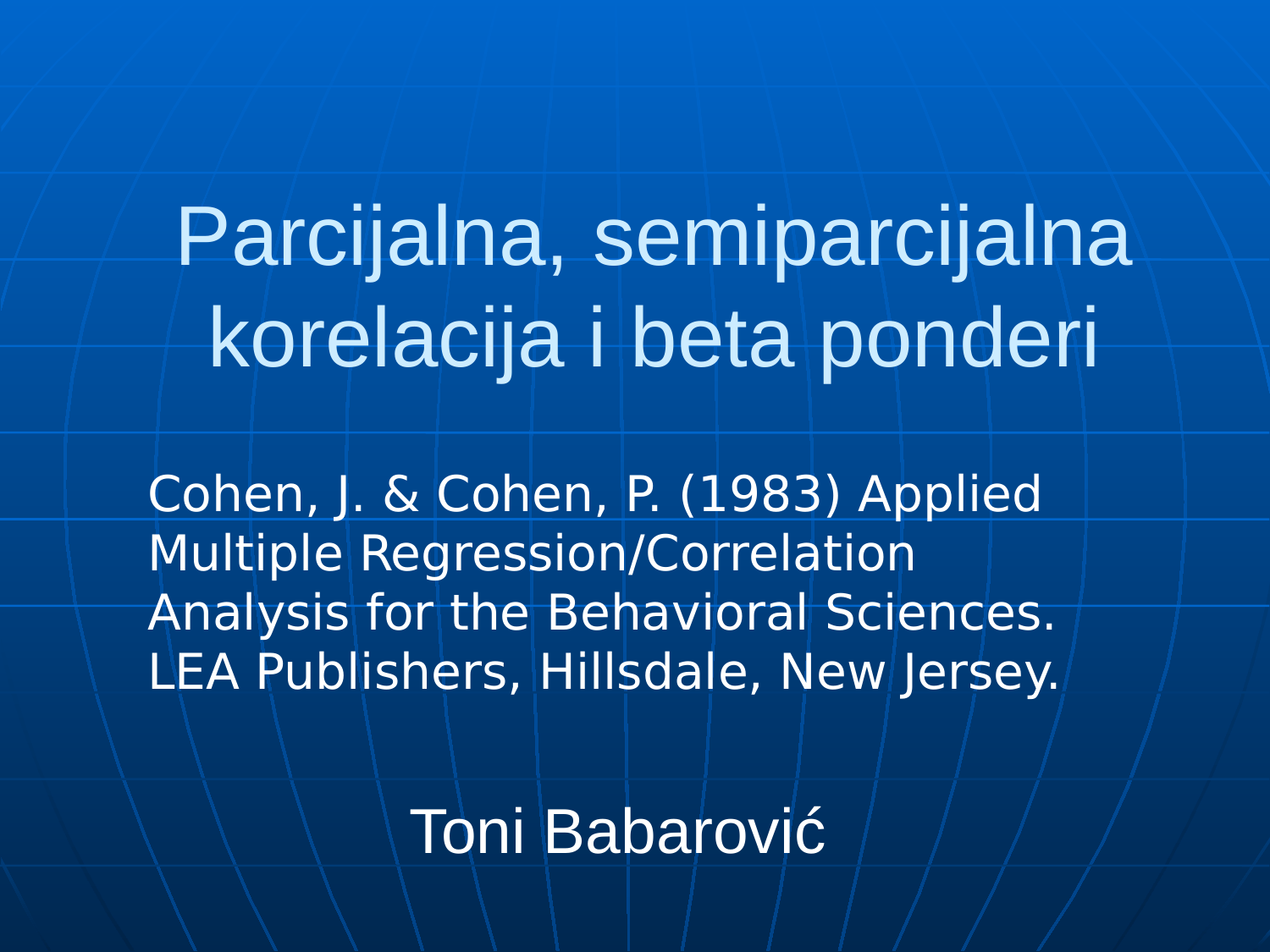

# Parcijalna, semiparcijalna korelacija i beta ponderi
Cohen, J. & Cohen, P. (1983) Applied Multiple Regression/Correlation Analysis for the Behavioral Sciences. LEA Publishers, Hillsdale, New Jersey.
Toni Babarović